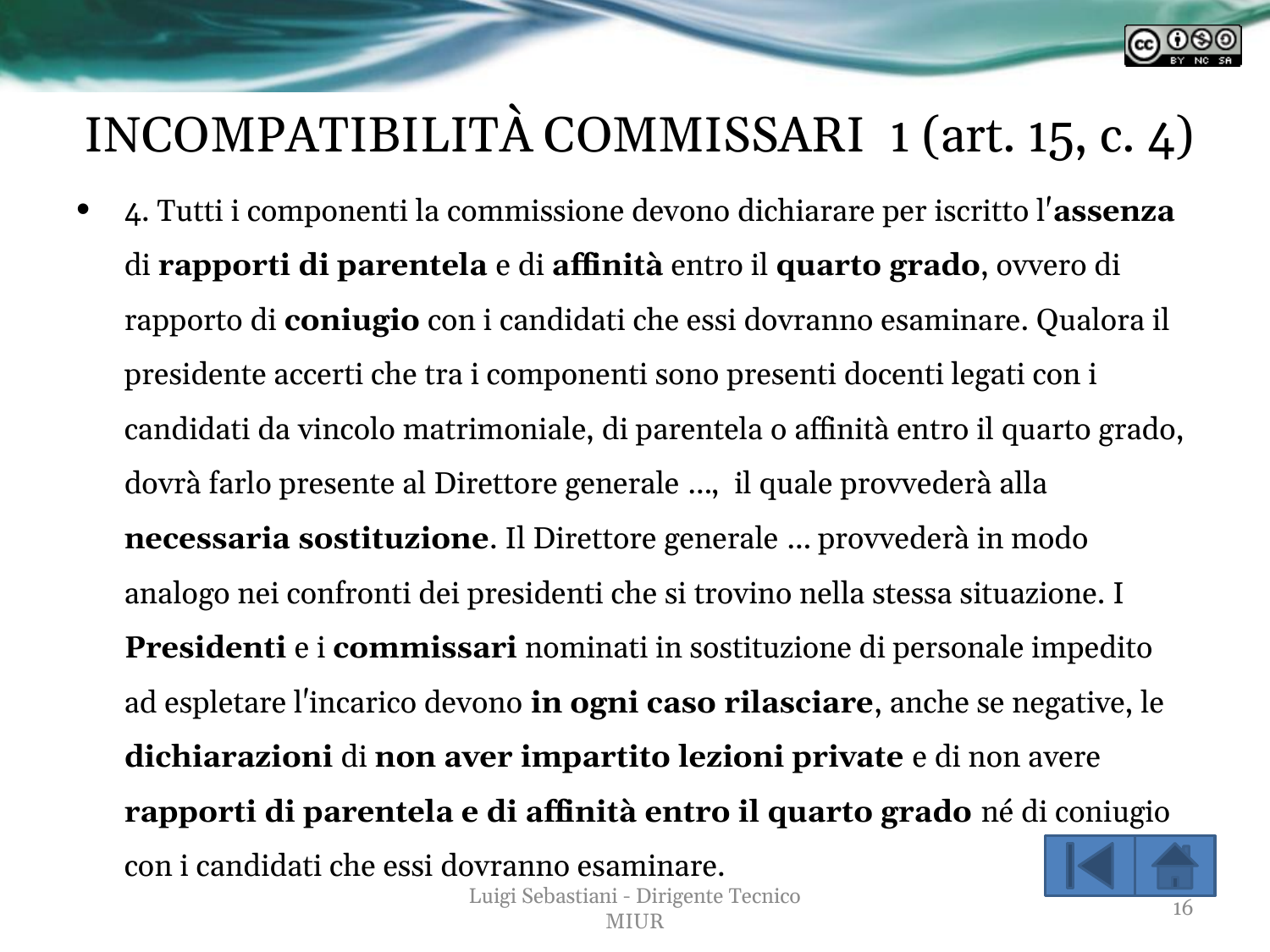

# INCOMPATIBILITÀ COMMISSARI  1 (art. 15, c. 4)
4. Tutti i componenti la commissione devono dichiarare per iscritto l'assenza di rapporti di parentela e di affinità entro il quarto grado, ovvero di rapporto di coniugio con i candidati che essi dovranno esaminare. Qualora il presidente accerti che tra i componenti sono presenti docenti legati con i candidati da vincolo matrimoniale, di parentela o affinità entro il quarto grado, dovrà farlo presente al Direttore generale …,  il quale provvederà alla necessaria sostituzione. Il Direttore generale … provvederà in modo analogo nei confronti dei presidenti che si trovino nella stessa situazione. I Presidenti e i commissari nominati in sostituzione di personale impedito ad espletare l'incarico devono in ogni caso rilasciare, anche se negative, le dichiarazioni di non aver impartito lezioni private e di non avere rapporti di parentela e di affinità entro il quarto grado né di coniugio con i candidati che essi dovranno esaminare.

Luigi Sebastiani - Dirigente Tecnico MIUR
16